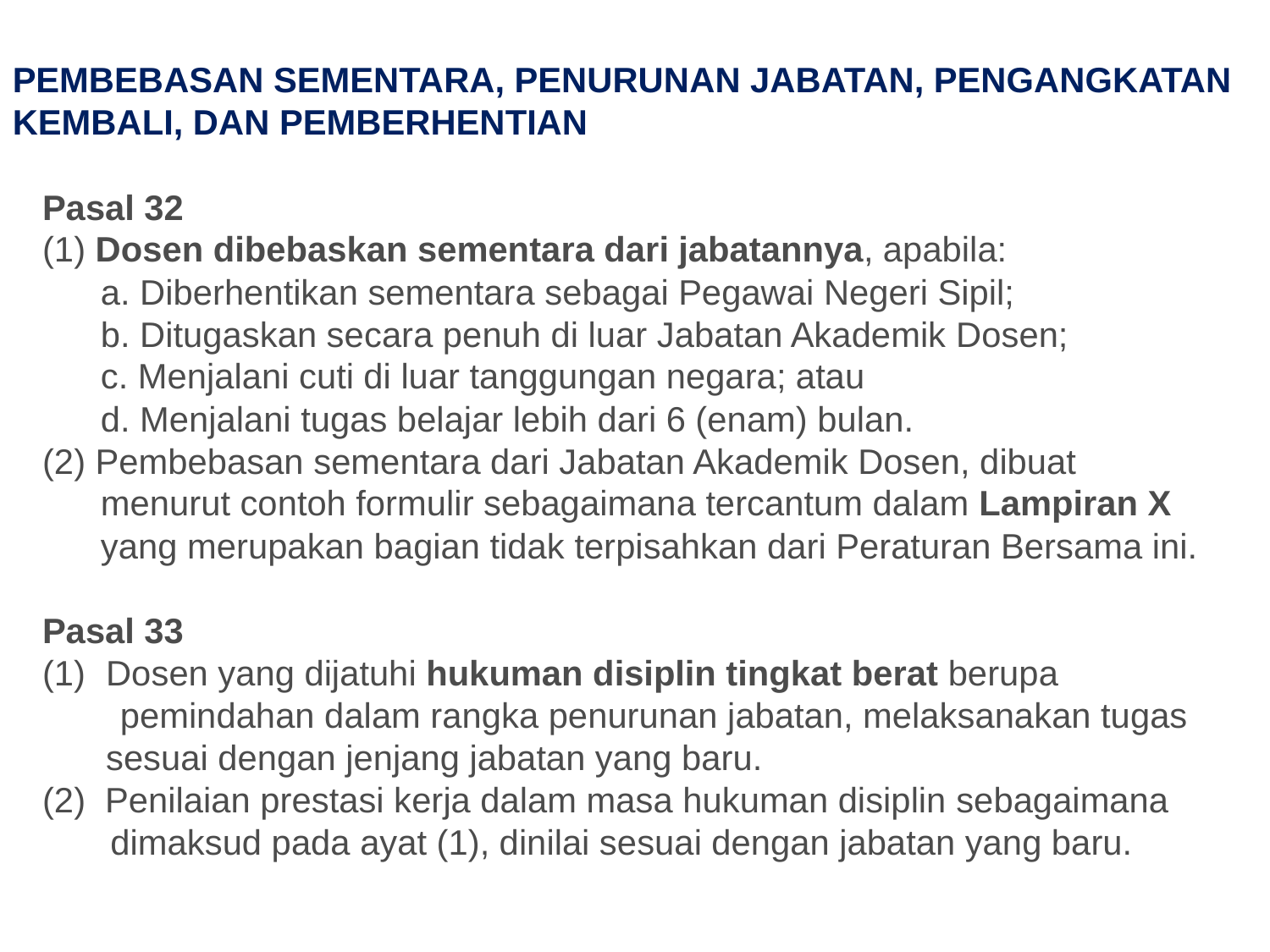

PEMBEBASAN SEMENTARA, PENURUNAN JABATAN, PENGANGKATAN KEMBALI, DAN PEMBERHENTIAN
Pasal 32
(1) Dosen dibebaskan sementara dari jabatannya, apabila:
      a. Diberhentikan sementara sebagai Pegawai Negeri Sipil;
      b. Ditugaskan secara penuh di luar Jabatan Akademik Dosen;
      c. Menjalani cuti di luar tanggungan negara; atau
      d. Menjalani tugas belajar lebih dari 6 (enam) bulan.
(2) Pembebasan sementara dari Jabatan Akademik Dosen, dibuat
      menurut contoh formulir sebagaimana tercantum dalam Lampiran X
      yang merupakan bagian tidak terpisahkan dari Peraturan Bersama ini.

Pasal 33
Dosen yang dijatuhi hukuman disiplin tingkat berat berupa
        pemindahan dalam rangka penurunan jabatan, melaksanakan tugas sesuai dengan jenjang jabatan yang baru.
(2)  Penilaian prestasi kerja dalam masa hukuman disiplin sebagaimana
       dimaksud pada ayat (1), dinilai sesuai dengan jabatan yang baru.